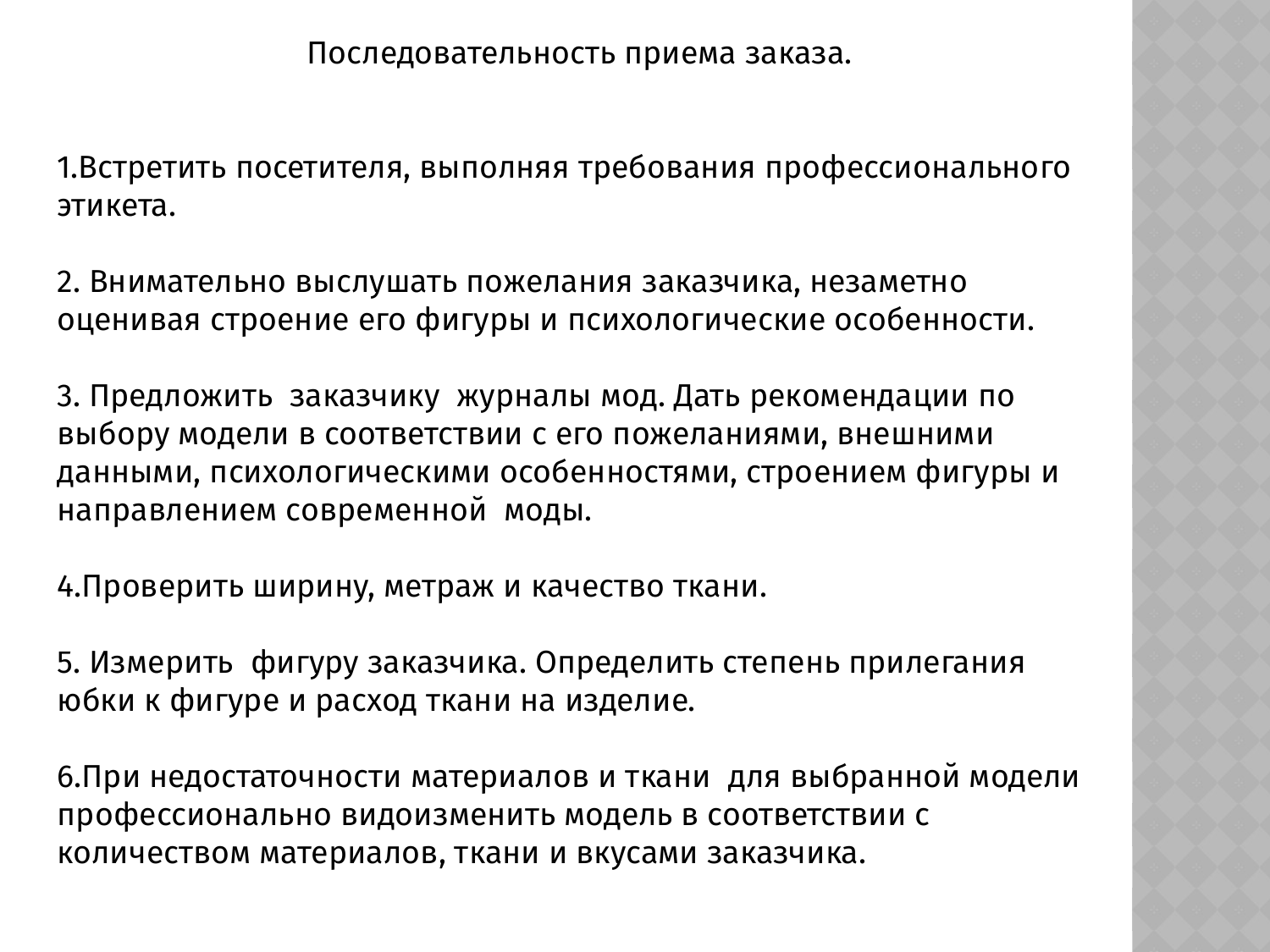

Последовательность приема заказа.

1.Встретить посетителя, выполняя требования профессионального этикета.

2. Внимательно выслушать пожелания заказчика, незаметно оценивая строение его фигуры и психологические особенности.

3. Предложить  заказчику  журналы мод. Дать рекомендации по выбору модели в соответствии с его пожеланиями, внешними данными, психологическими особенностями, строением фигуры и направлением современной  моды.

4.Проверить ширину, метраж и качество ткани.

5. Измерить  фигуру заказчика. Определить степень прилегания юбки к фигуре и расход ткани на изделие.

6.При недостаточности материалов и ткани  для выбранной модели  профессионально видоизменить модель в соответствии с количеством материалов, ткани и вкусами заказчика.